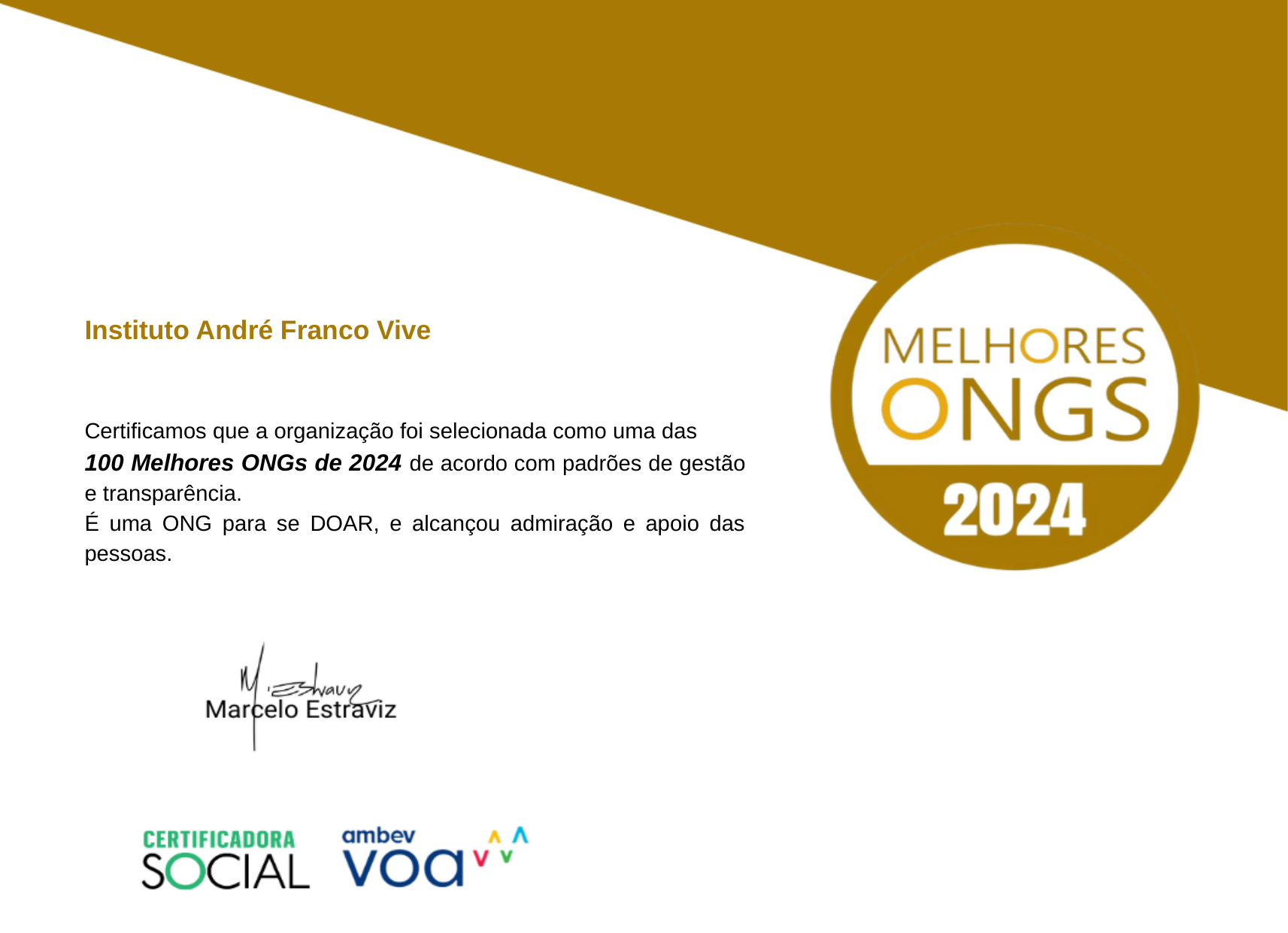

Instituto André Franco Vive
Certificamos que a organização foi selecionada como uma das
100 Melhores ONGs de 2024 de acordo com padrões de gestão e transparência.
É uma ONG para se DOAR, e alcançou admiração e apoio das pessoas.